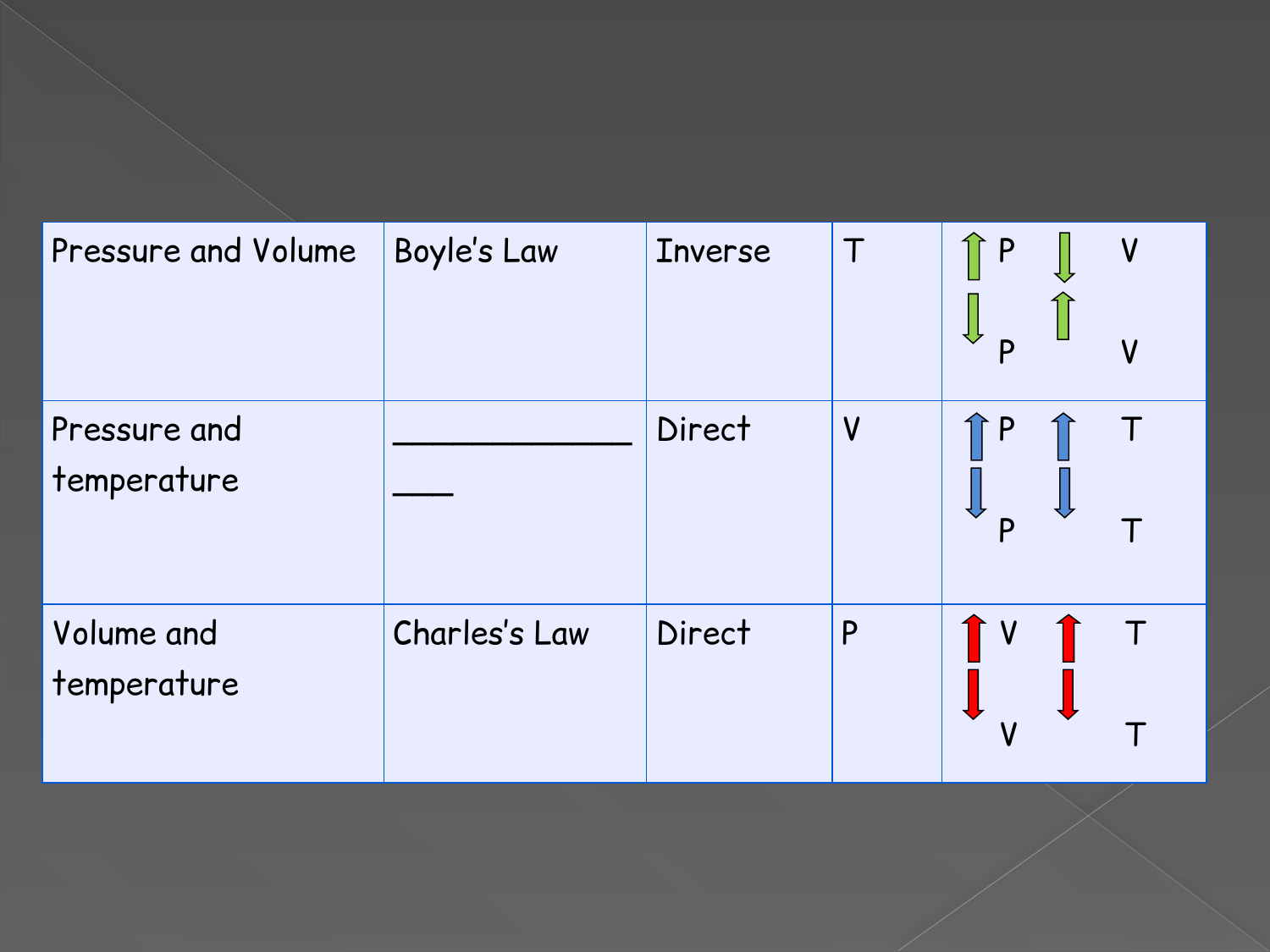

| Pressure and Volume | Boyle’s Law | Inverse | T | P V P V |
| --- | --- | --- | --- | --- |
| Pressure and temperature | \_\_\_\_\_\_\_\_\_\_\_\_\_\_\_ | Direct | V | P T P T |
| Volume and temperature | Charles’s Law | Direct | P | V T V T |